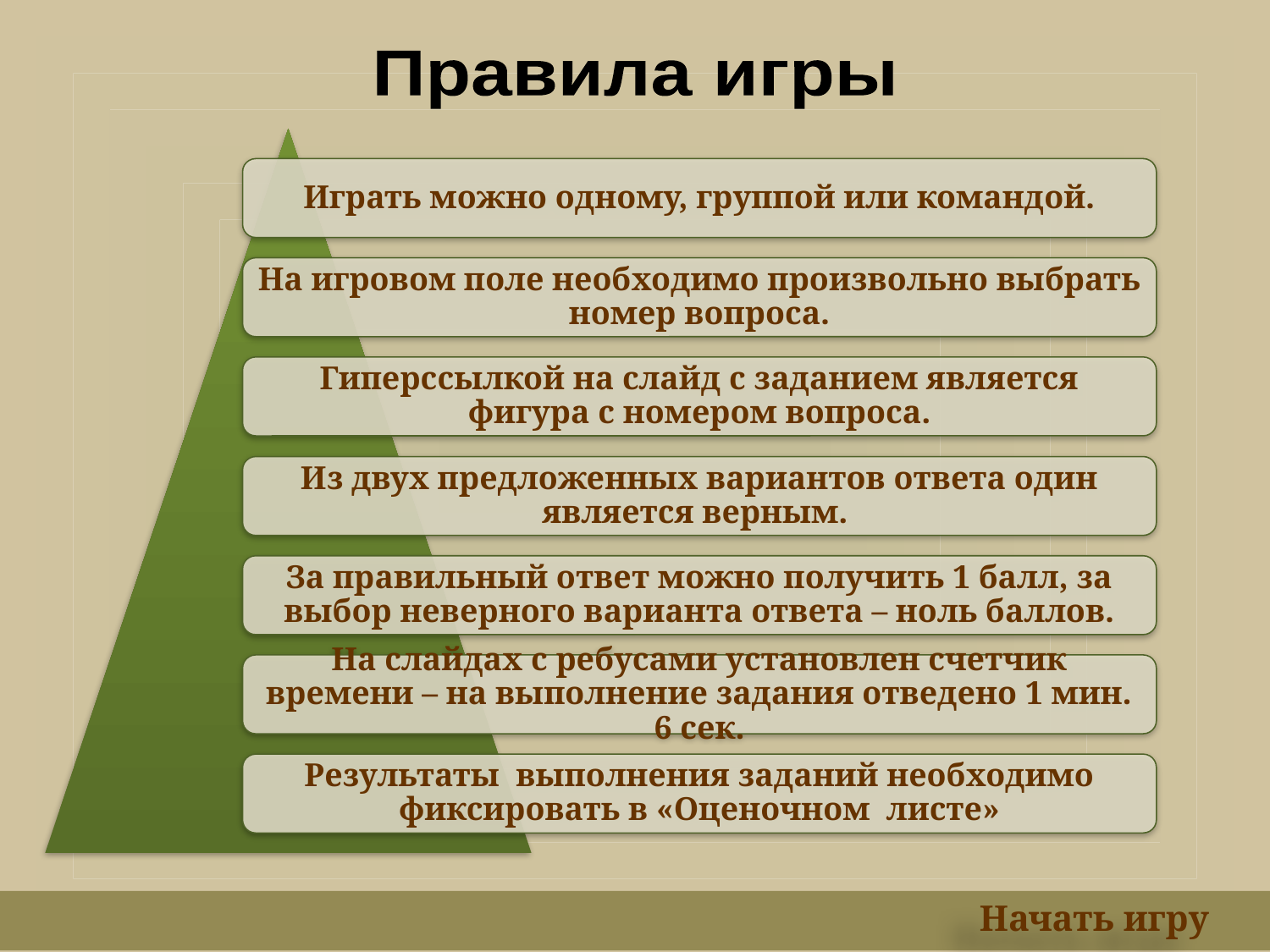

Правила игры
Играть можно одному, группой или командой.
На игровом поле необходимо произвольно выбрать номер вопроса.
Гиперссылкой на слайд с заданием является фигура с номером вопроса.
Из двух предложенных вариантов ответа один является верным.
За правильный ответ можно получить 1 балл, за выбор неверного варианта ответа – ноль баллов.
На слайдах с ребусами установлен счетчик времени – на выполнение задания отведено 1 мин. 6 сек.
Результаты  выполнения заданий необходимо фиксировать в «Оценочном  листе»
Начать игру